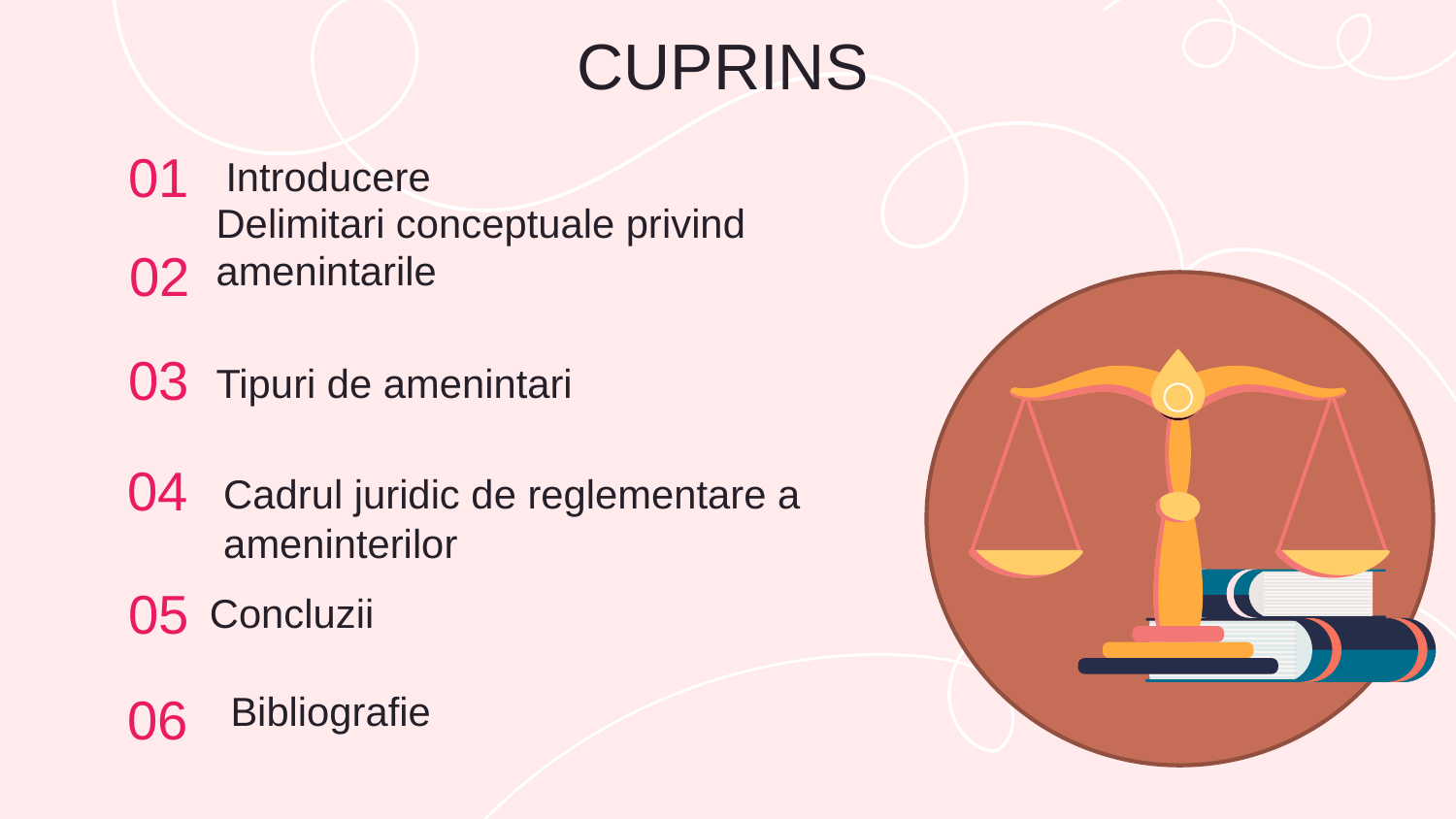

CUPRINS
01
# Introducere
02
Delimitari conceptuale privind amenintarile

03

Tipuri de amenintari
04
Cadrul juridic de reglementare a ameninterilor
05

Concluzii
06
 Bibliografie